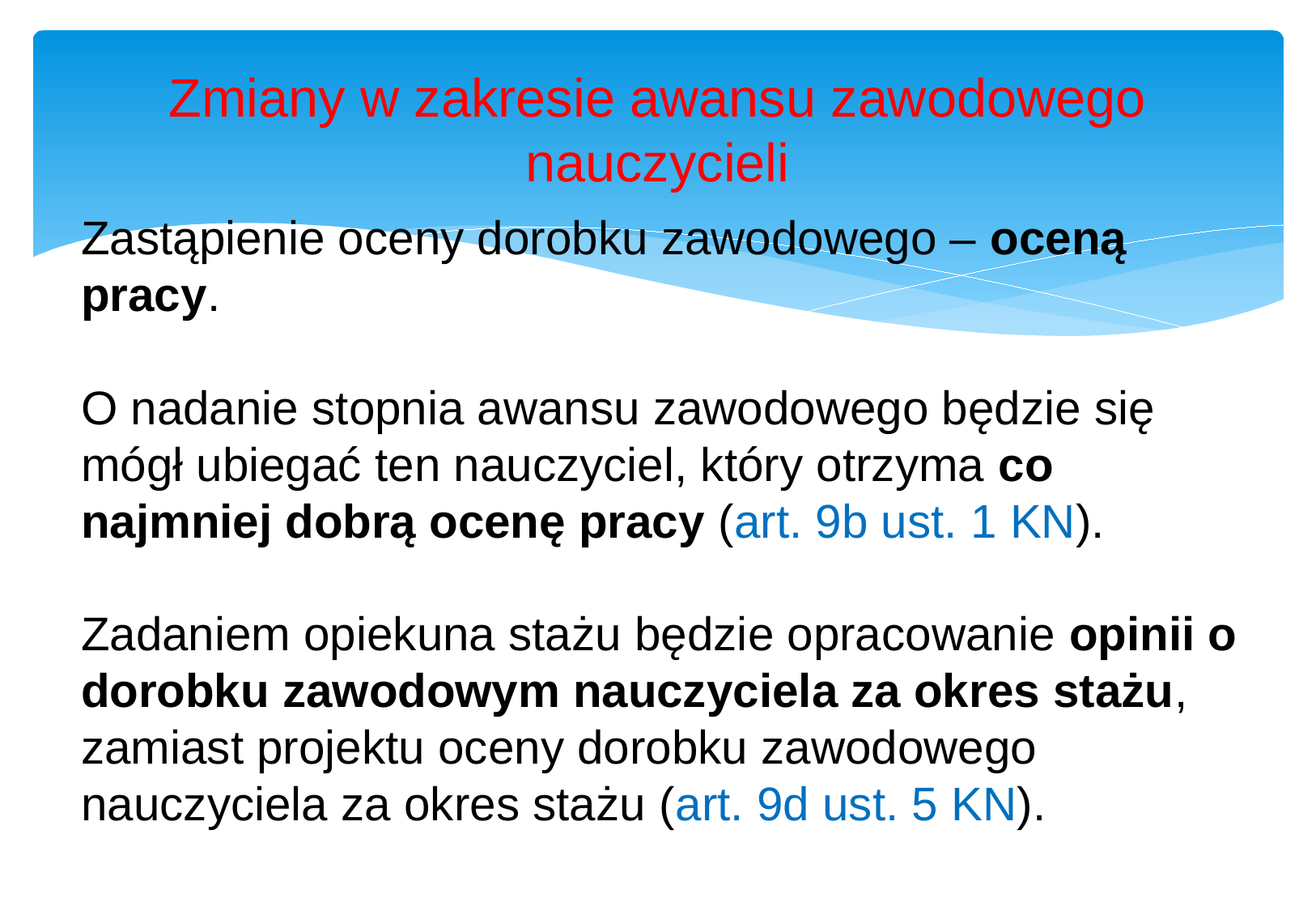

# Zmiany w zakresie awansu zawodowego nauczycieli

Zastąpienie oceny dorobku zawodowego – oceną pracy.

O nadanie stopnia awansu zawodowego będzie się mógł ubiegać ten nauczyciel, który otrzyma co najmniej dobrą ocenę pracy (art. 9b ust. 1 KN).

Zadaniem opiekuna stażu będzie opracowanie opinii o dorobku zawodowym nauczyciela za okres stażu, zamiast projektu oceny dorobku zawodowego nauczyciela za okres stażu (art. 9d ust. 5 KN).